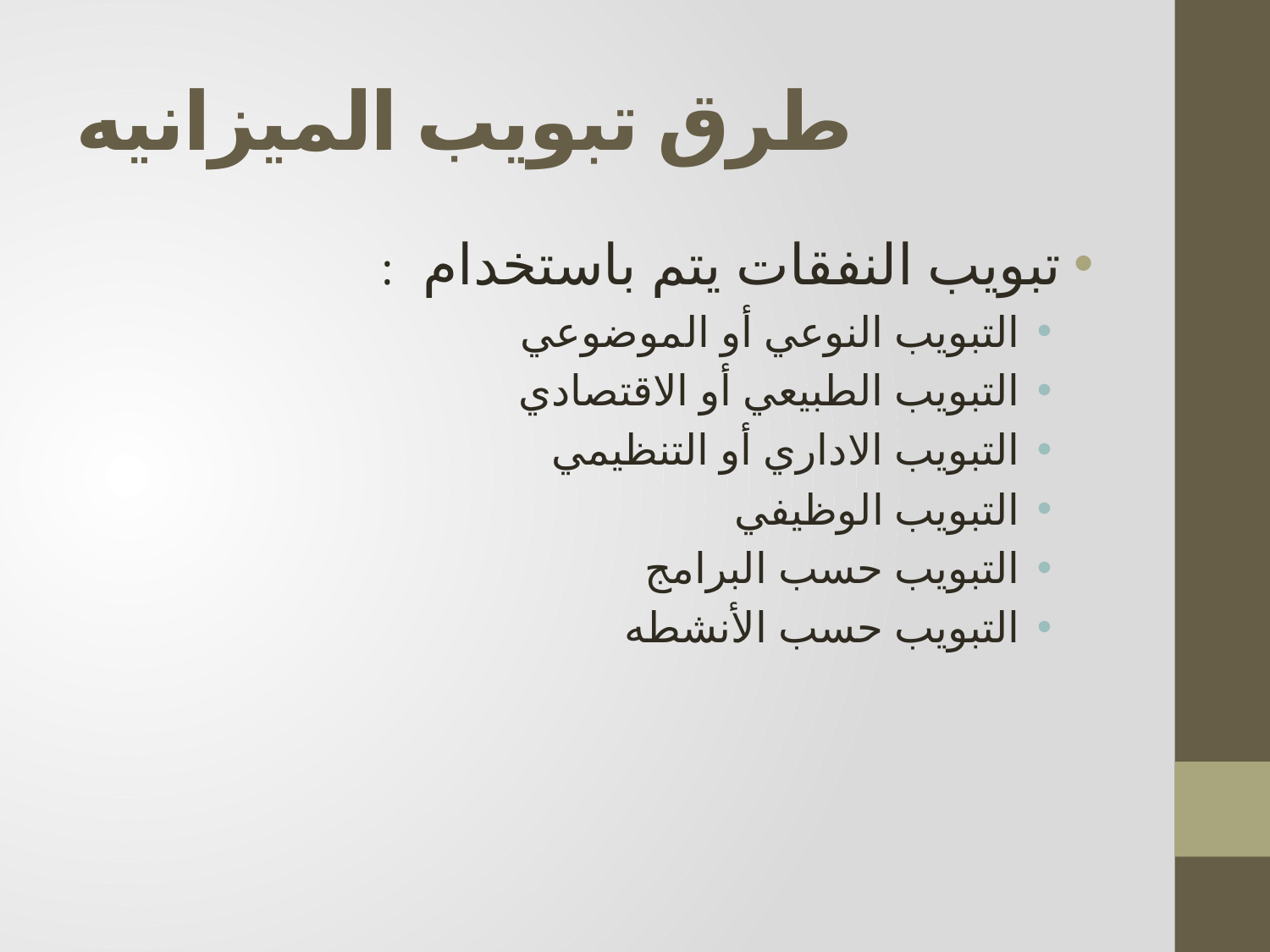

# طرق تبويب الميزانيه
تبويب النفقات يتم باستخدام  :
التبويب النوعي أو الموضوعي
التبويب الطبيعي أو الاقتصادي
التبويب الاداري أو التنظيمي
التبويب الوظيفي
التبويب حسب البرامج
التبويب حسب الأنشطه